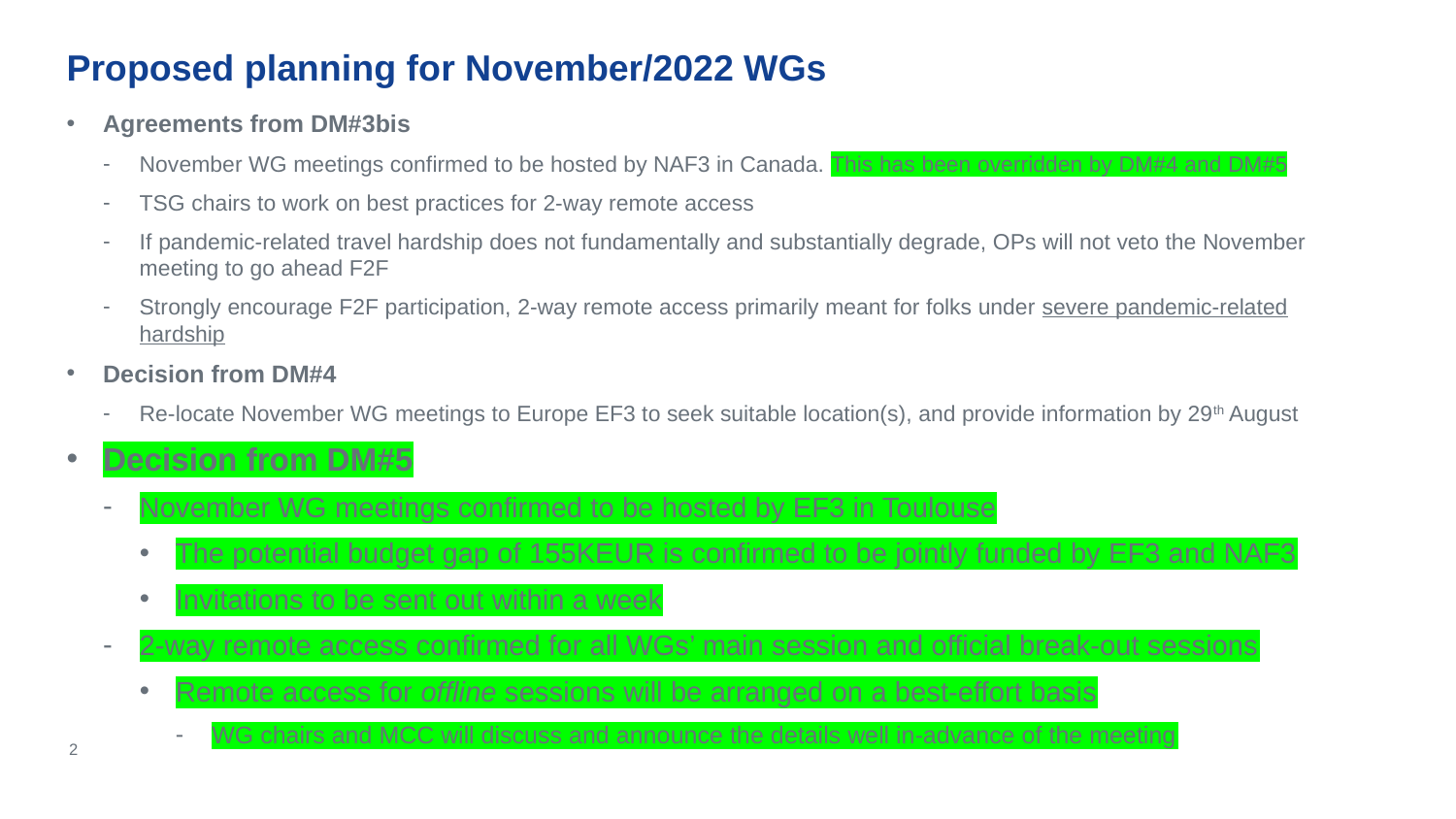

# Proposed planning for November/2022 WGs
Agreements from DM#3bis
November WG meetings confirmed to be hosted by NAF3 in Canada. This has been overridden by DM#4 and DM#5
TSG chairs to work on best practices for 2-way remote access
If pandemic-related travel hardship does not fundamentally and substantially degrade, OPs will not veto the November meeting to go ahead F2F
Strongly encourage F2F participation, 2-way remote access primarily meant for folks under severe pandemic-related hardship
Decision from DM#4
Re-locate November WG meetings to Europe EF3 to seek suitable location(s), and provide information by 29th August
Decision from DM#5
November WG meetings confirmed to be hosted by EF3 in Toulouse
The potential budget gap of 155KEUR is confirmed to be jointly funded by EF3 and NAF3
Invitations to be sent out within a week
2-way remote access confirmed for all WGs’ main session and official break-out sessions
Remote access for offline sessions will be arranged on a best-effort basis
WG chairs and MCC will discuss and announce the details well in-advance of the meeting